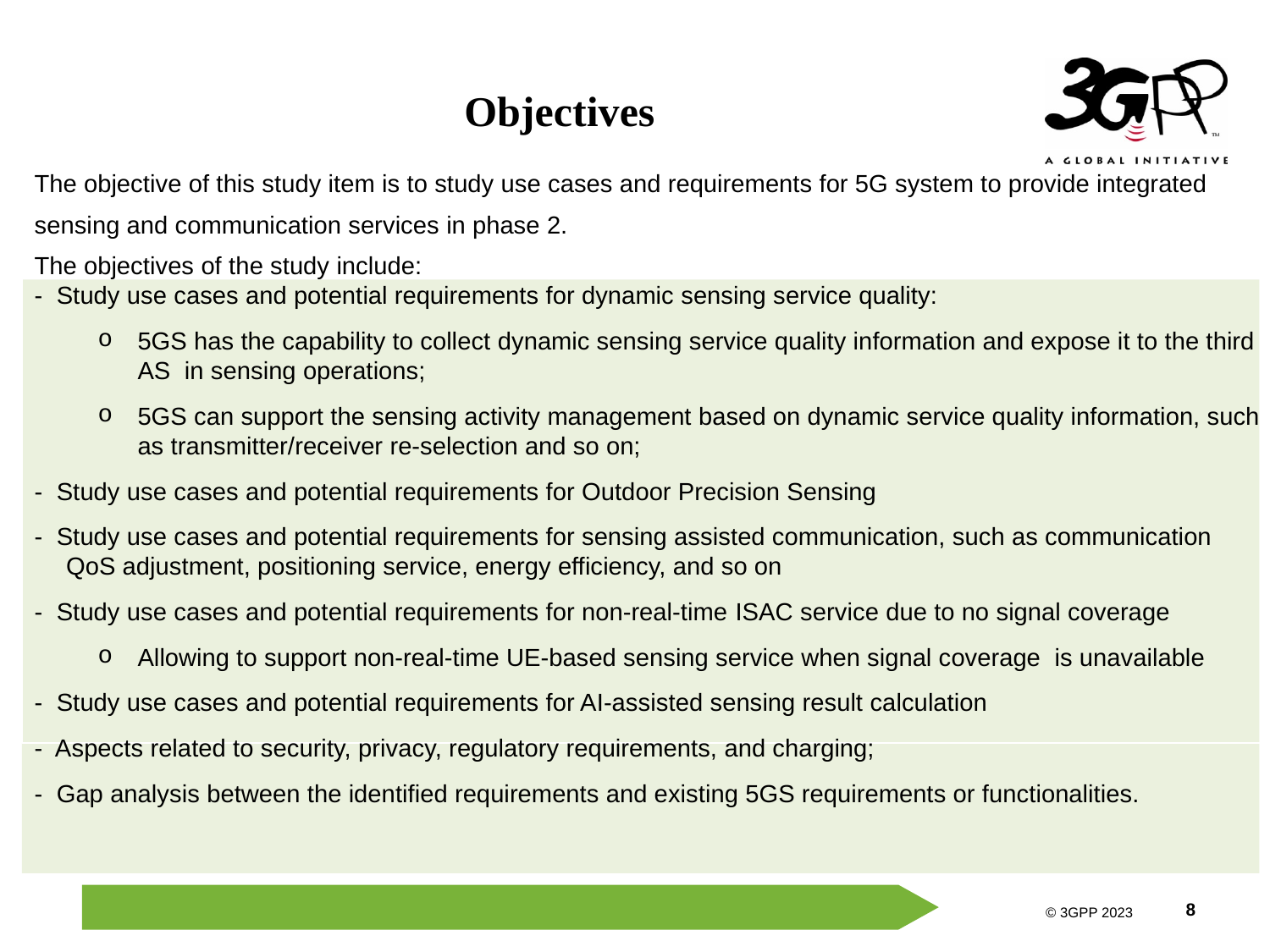

# Objectives
The objective of this study item is to study use cases and requirements for 5G system to provide integrated sensing and communication services in phase 2.
The objectives of the study include:
-  Study use cases and potential requirements for dynamic sensing service quality:
5GS has the capability to collect dynamic sensing service quality information and expose it to the third AS  in sensing operations;
5GS can support the sensing activity management based on dynamic service quality information, such as transmitter/receiver re-selection and so on;
-  Study use cases and potential requirements for Outdoor Precision Sensing
-  Study use cases and potential requirements for sensing assisted communication, such as communication QoS adjustment, positioning service, energy efficiency, and so on
-  Study use cases and potential requirements for non-real-time ISAC service due to no signal coverage
Allowing to support non-real-time UE-based sensing service when signal coverage  is unavailable
-  Study use cases and potential requirements for AI-assisted sensing result calculation
-  Aspects related to security, privacy, regulatory requirements, and charging;
-  Gap analysis between the identified requirements and existing 5GS requirements or functionalities.

Scope for Rel-17*